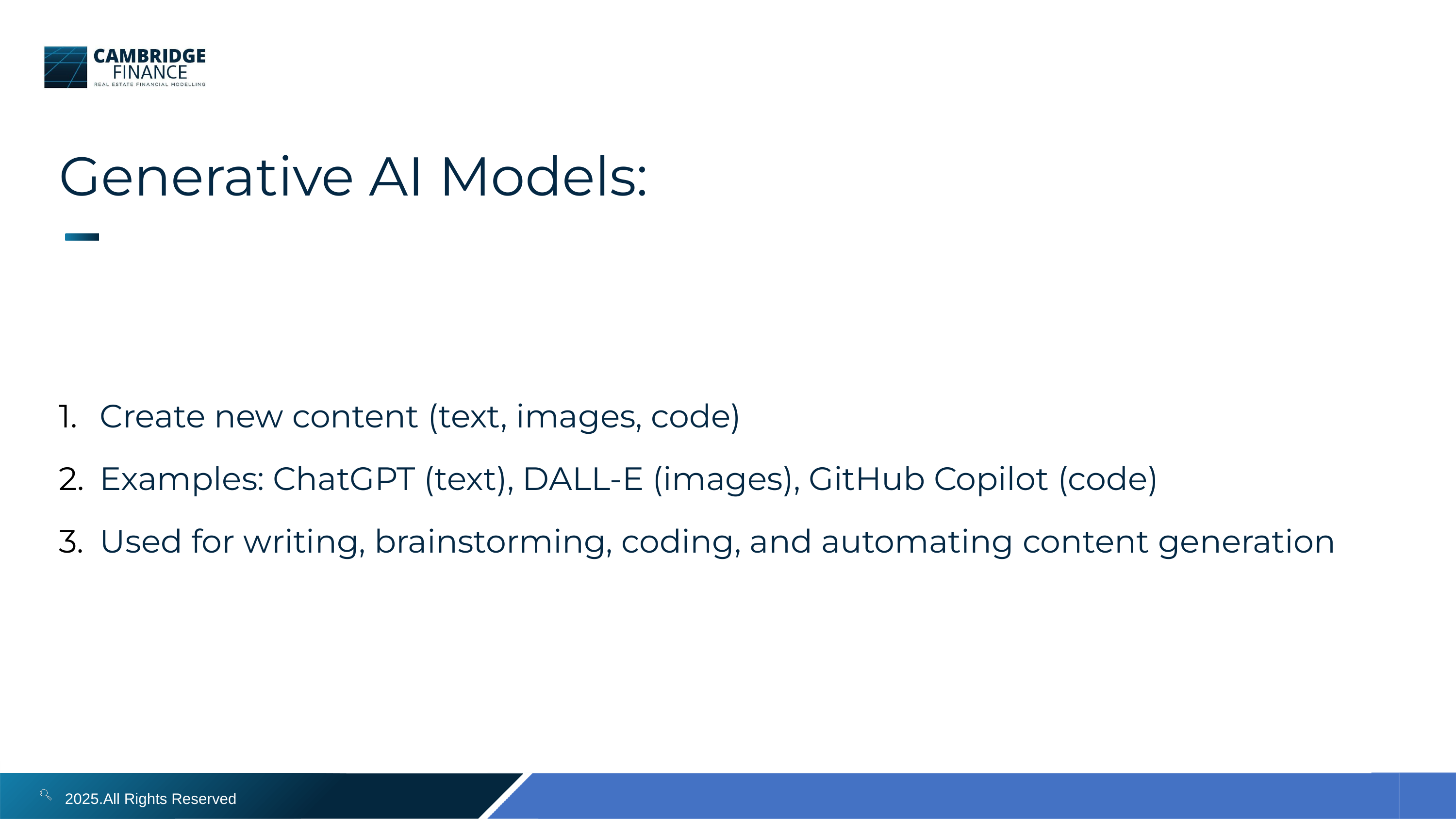

Generative AI Models:
Create new content (text, images, code)
Examples: ChatGPT (text), DALL-E (images), GitHub Copilot (code)
Used for writing, brainstorming, coding, and automating content generation

2025.All Rights Reserved